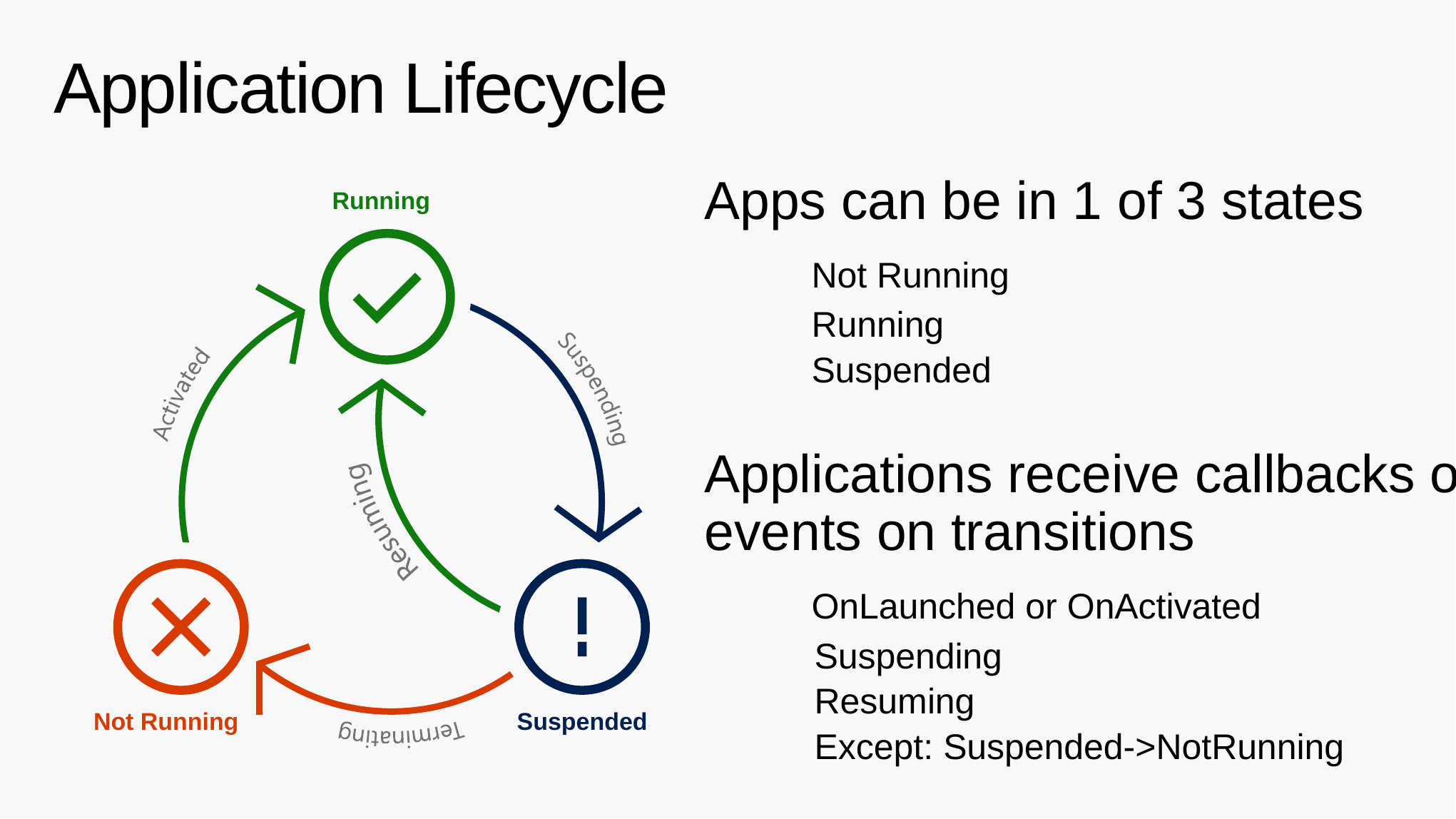

# Application Lifecycle
Apps can be in 1 of 3 states
	Not Running
	Running
	Suspended

Applications receive callbacks or events on transitions
	OnLaunched or OnActivated
           Suspending
           Resuming
           Except: Suspended->NotRunning
Running

Not Running
Suspended